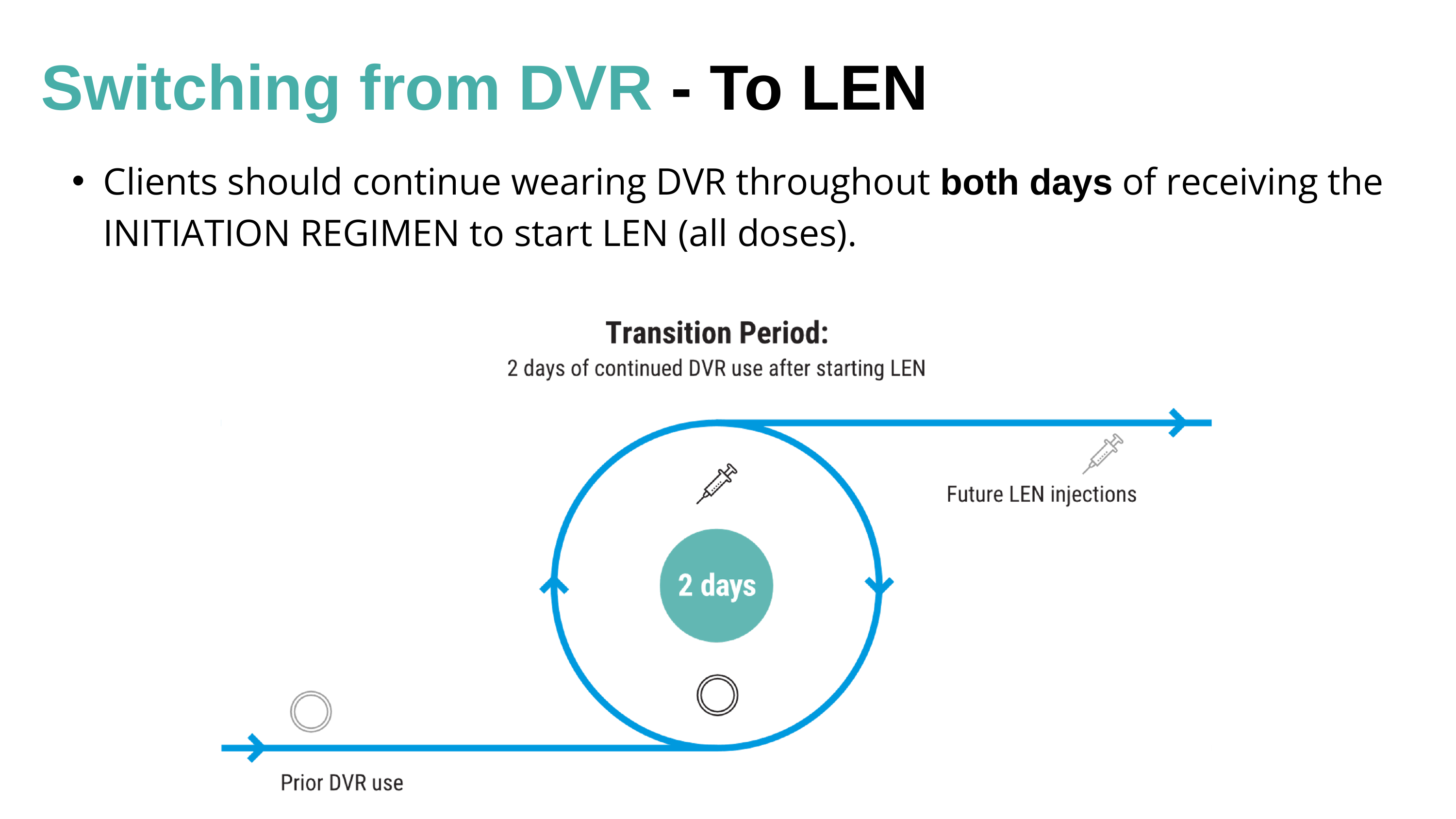

Switching from DVR - To LEN
Clients should continue wearing DVR throughout both days of receiving the INITIATION REGIMEN to start LEN (all doses).